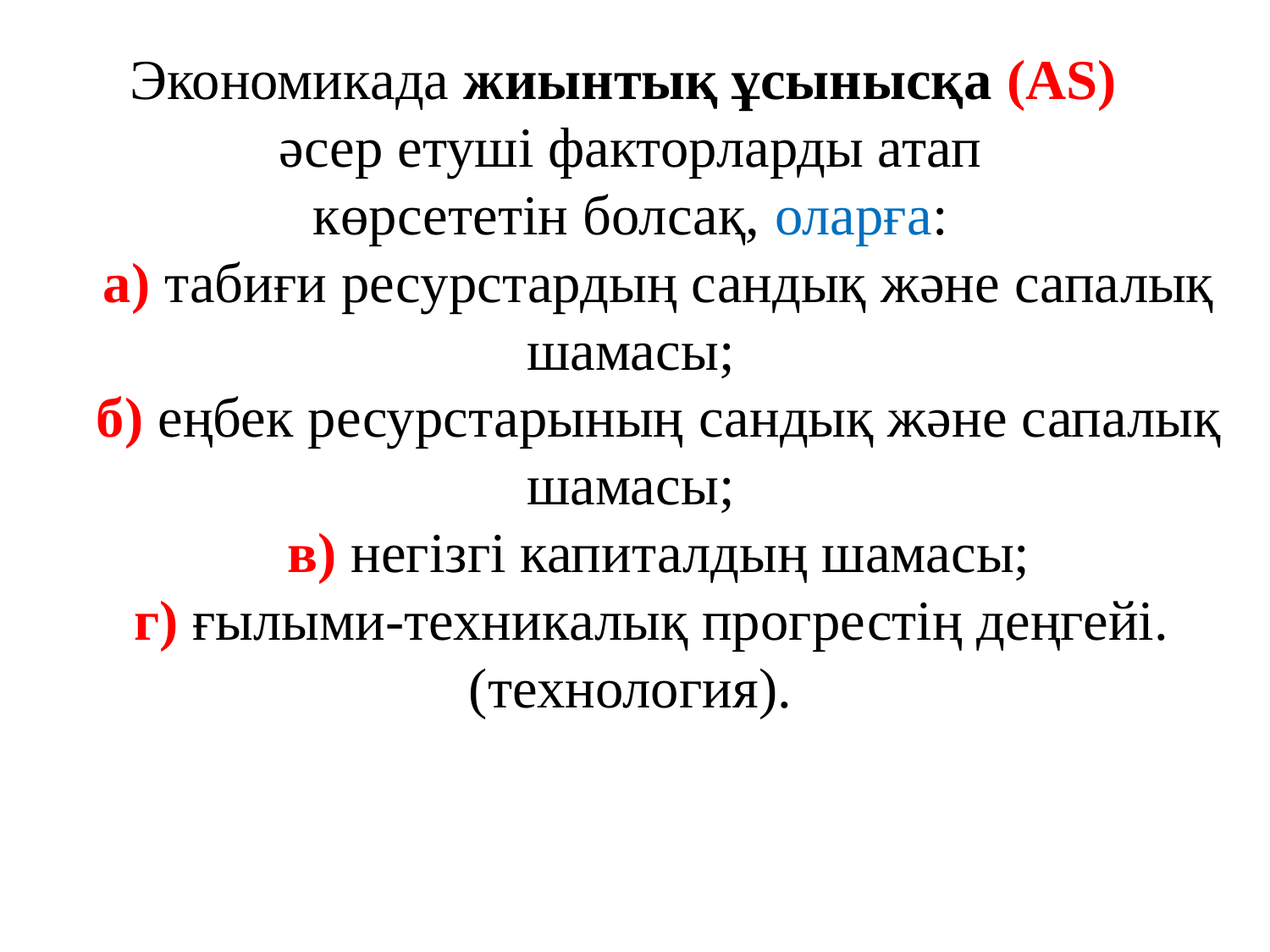

# Экономикада жиынтық ұсынысқа (AS) әсер етуші факторларды атап көрсететін болсақ, оларға: а) табиғи ресурстардың сандық және сапалық шамасы; б) еңбек ресурстарының сандық және сапалық шамасы; в) негізгі капиталдың шамасы; г) ғылыми-техникалық прогрестің деңгейі.  (технология).